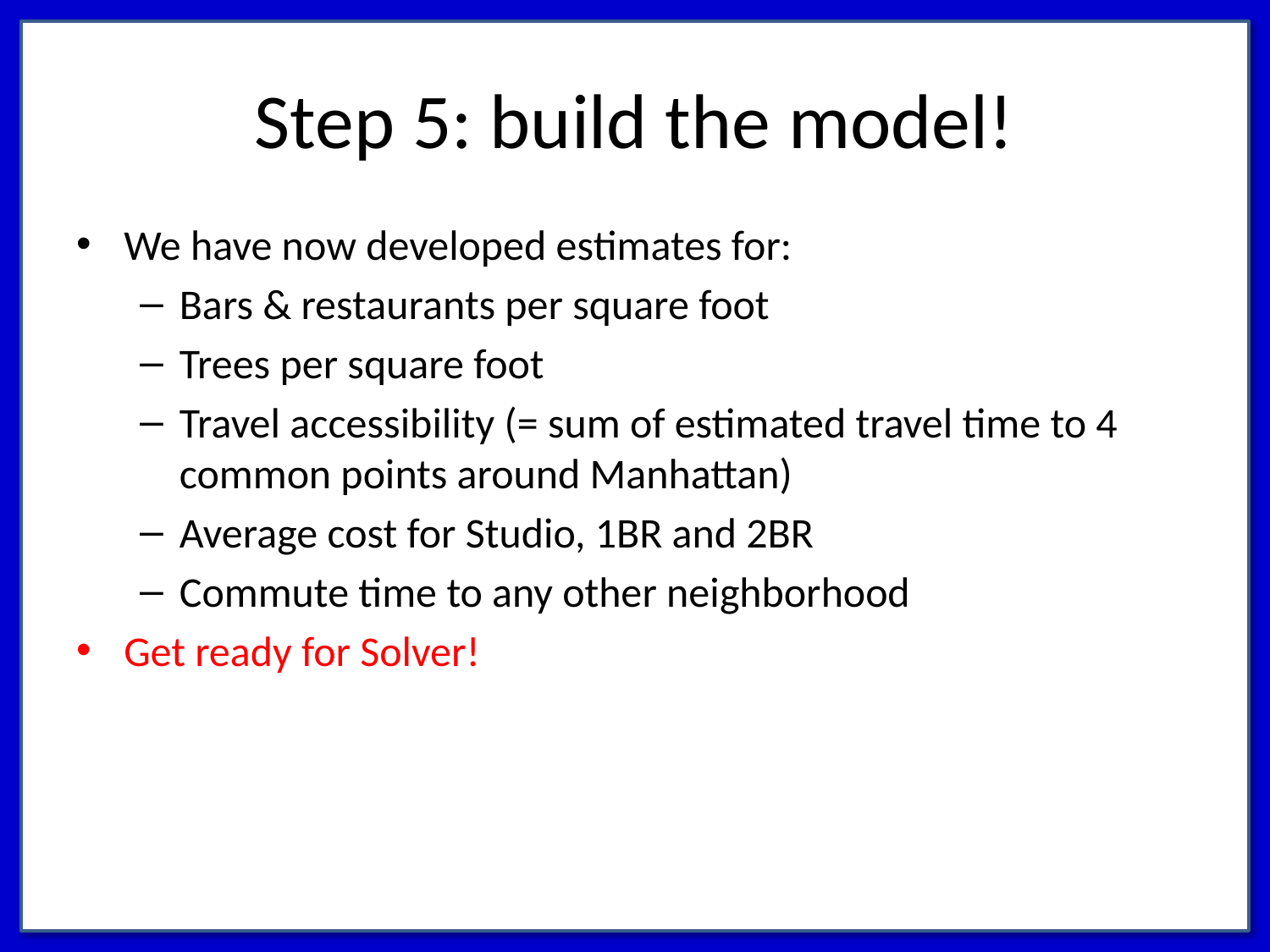

# Step 5: build the model!
We have now developed estimates for:
Bars & restaurants per square foot
Trees per square foot
Travel accessibility (= sum of estimated travel time to 4 common points around Manhattan)
Average cost for Studio, 1BR and 2BR
Commute time to any other neighborhood
Get ready for Solver!